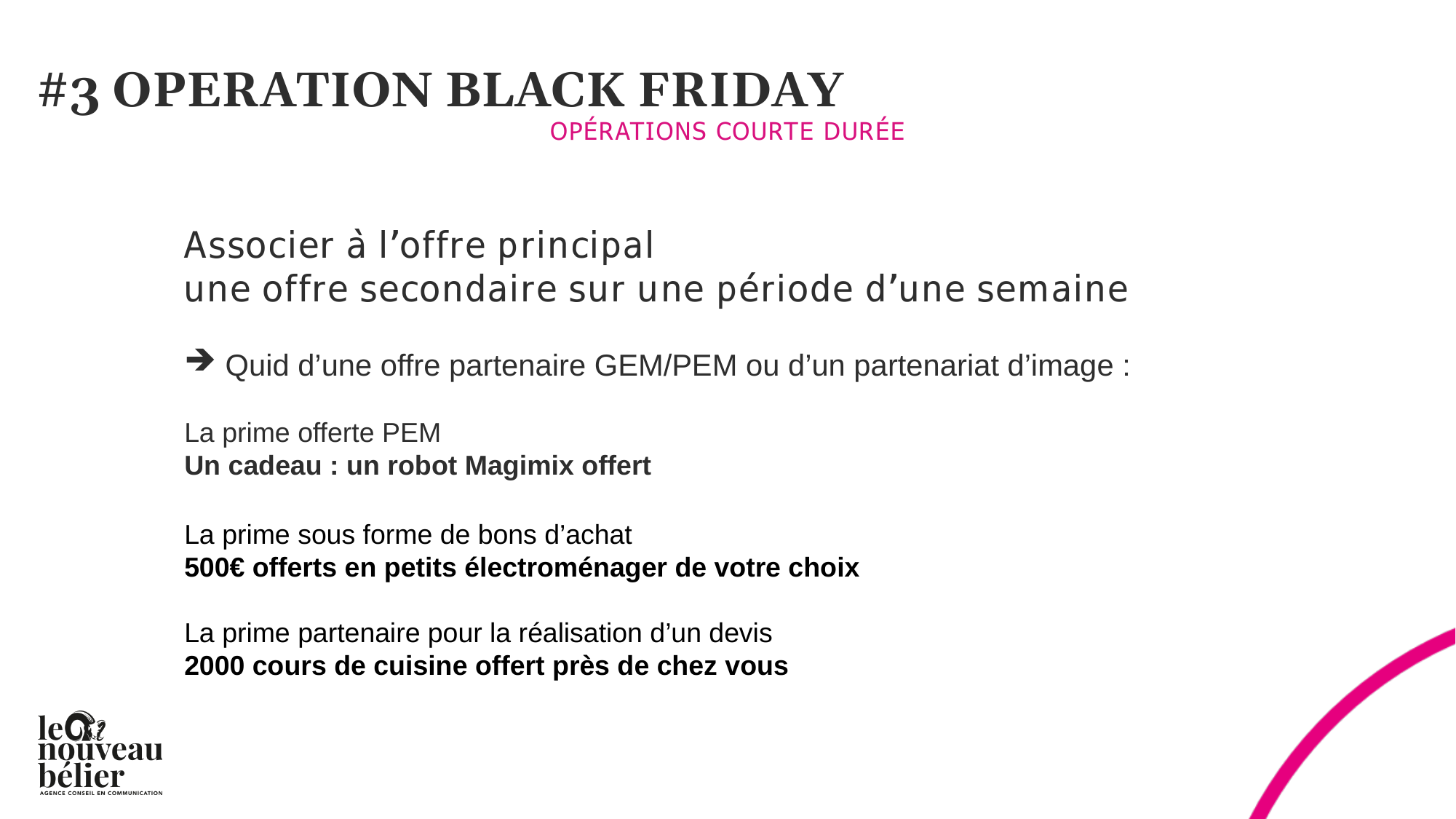

# #3 OPERATION BLACK FRIDAY
OPéRATIONS COURTE DURéE
Associer à l’offre principal
une offre secondaire sur une période d’une semaine
Quid d’une offre partenaire GEM/PEM ou d’un partenariat d’image :

La prime offerte PEM
Un cadeau : un robot Magimix offert

La prime sous forme de bons d’achat
500€ offerts en petits électroménager de votre choix

La prime partenaire pour la réalisation d’un devis
2000 cours de cuisine offert près de chez vous